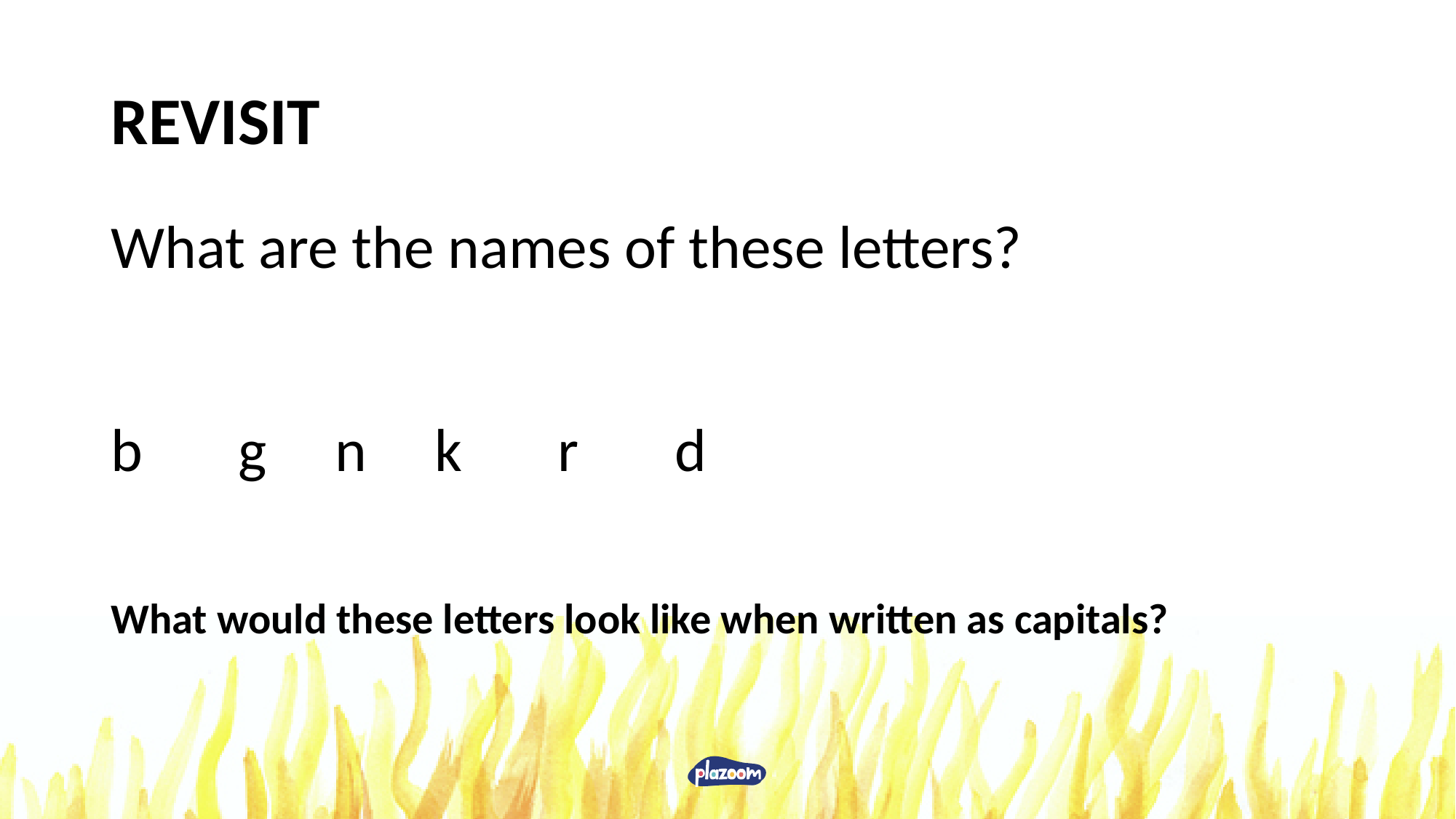

# REVISIT
What are the names of these letters?
b       g     n     k       r       d
What would these letters look like when written as capitals?